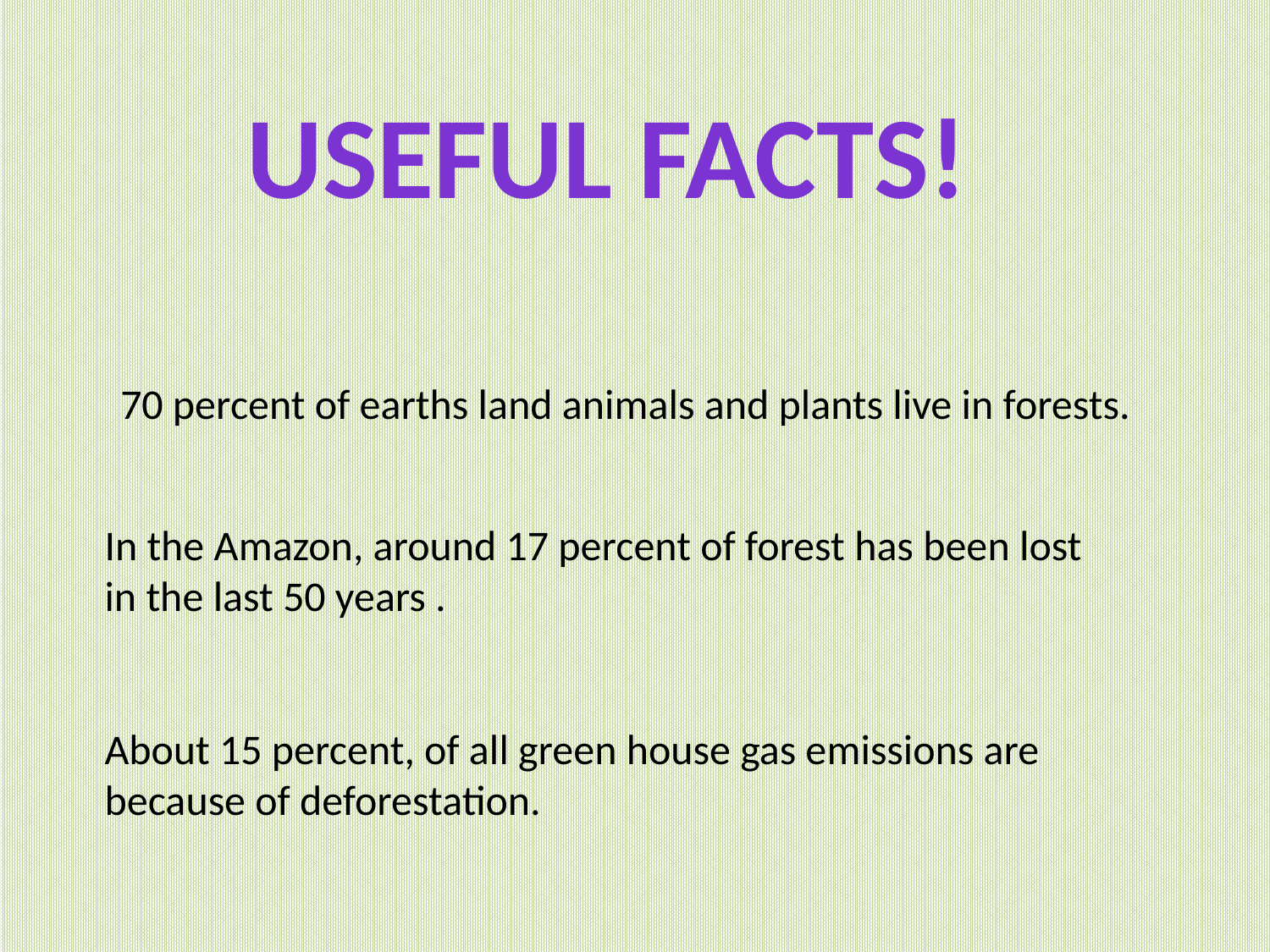

Useful Facts!
70 percent of earths land animals and plants live in forests.
In the Amazon, around 17 percent of forest has been lost in the last 50 years .
About 15 percent, of all green house gas emissions are because of deforestation.